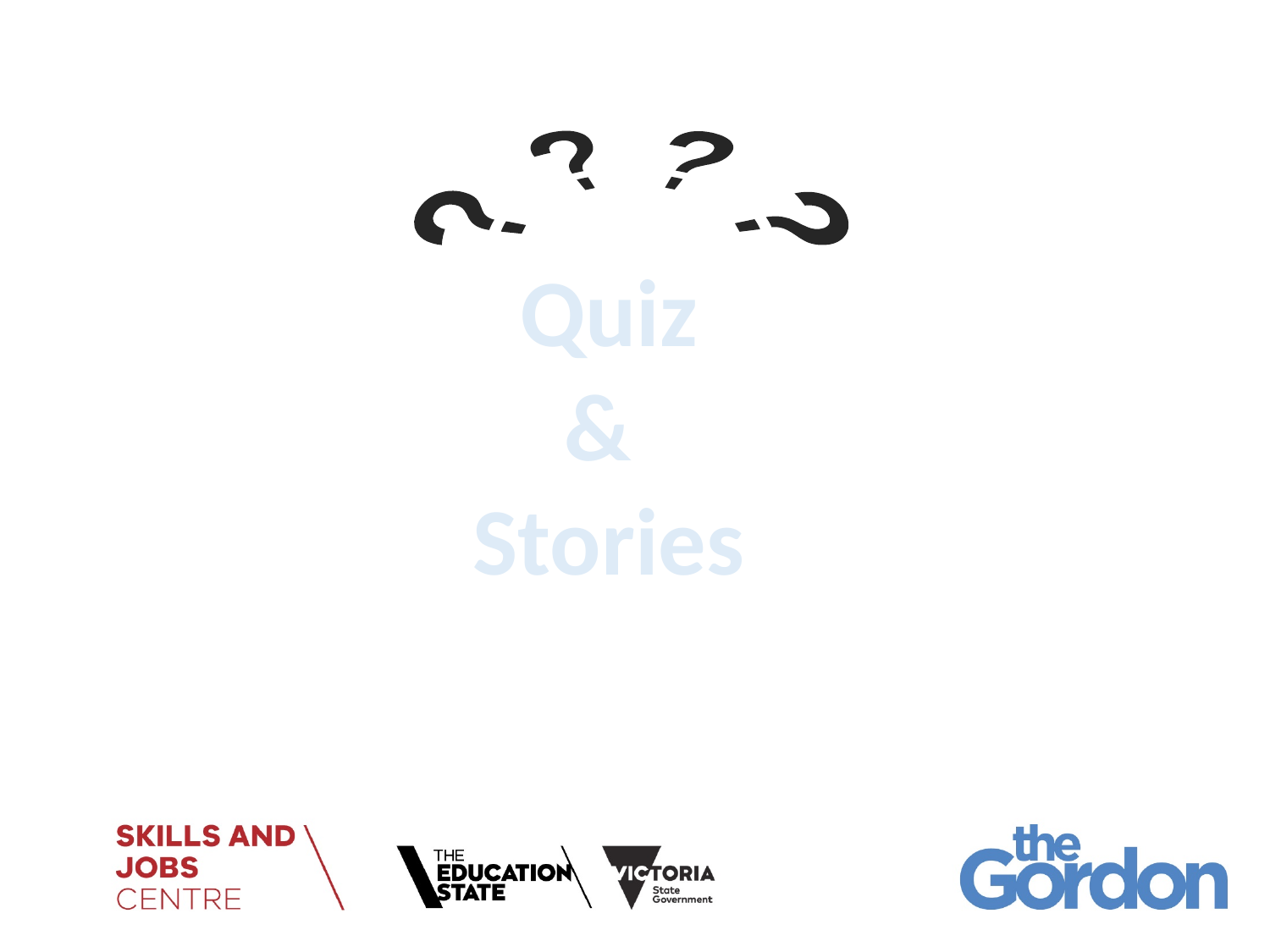

?  ?  ?  ?

Quiz
&
  Stories